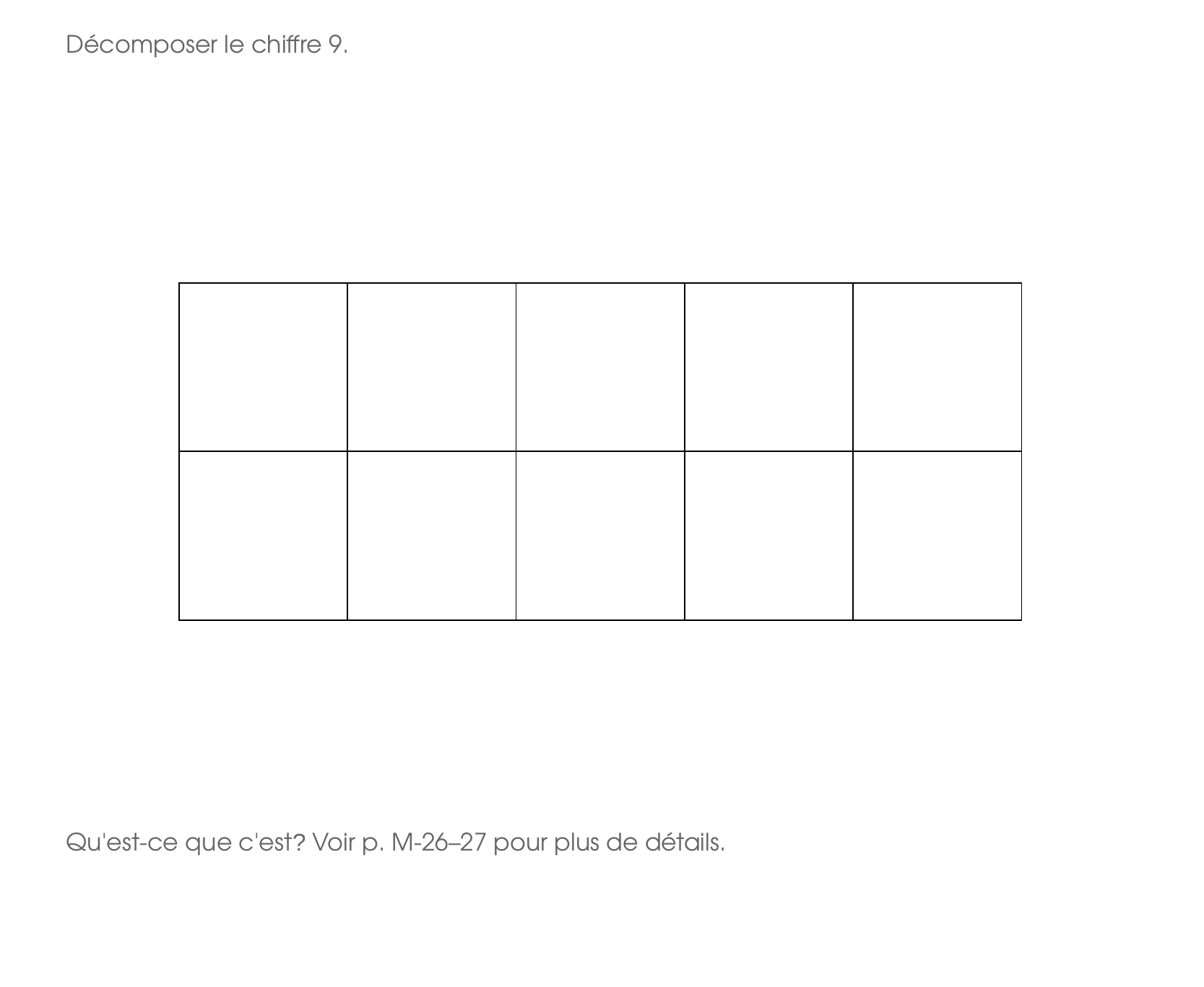

Décomposer le chiffre 9.
|  |  |  |  |  |
| --- | --- | --- | --- | --- |
|  |  |  |  |  |
Qu'est-ce que c'est? Voir p. M-26–27 pour plus de détails.